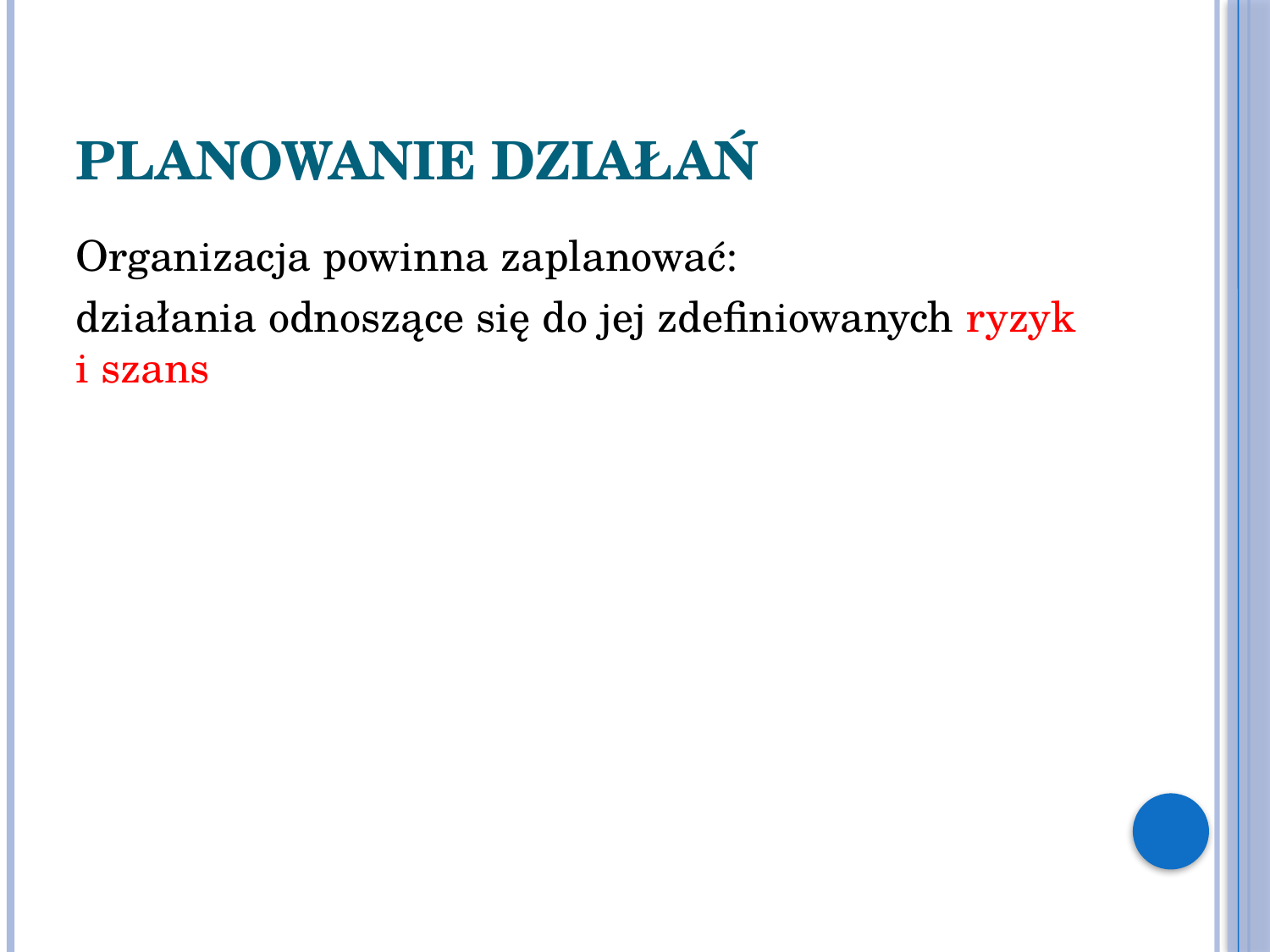

# Planowanie działań
Organizacja powinna zaplanować:
działania odnoszące się do jej zdefiniowanych ryzyk i szans